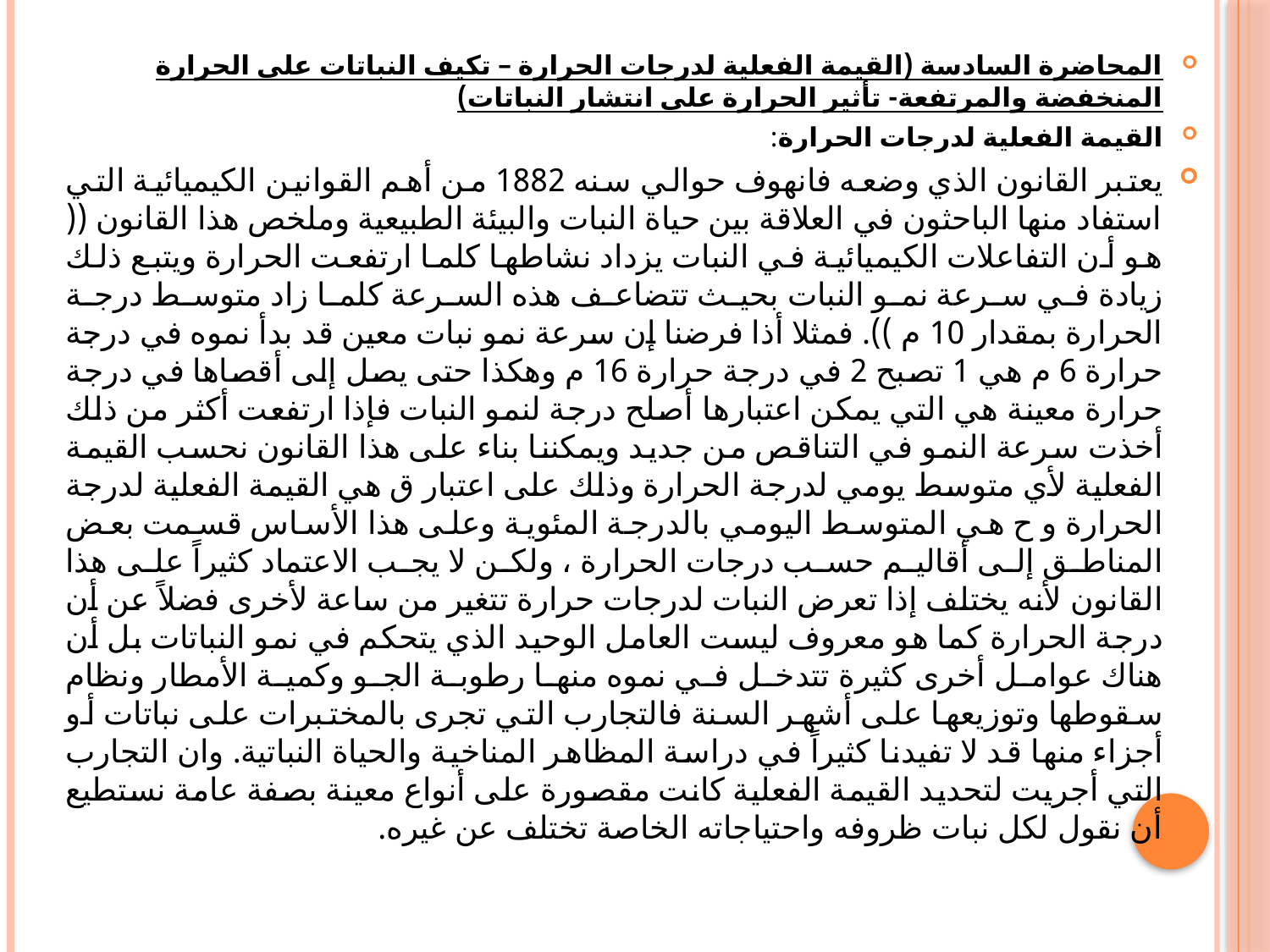

#
المحاضرة السادسة (القيمة الفعلية لدرجات الحرارة – تكيف النباتات على الحرارة المنخفضة والمرتفعة- تأثير الحرارة على انتشار النباتات)
القيمة الفعلية لدرجات الحرارة:
يعتبر القانون الذي وضعه فانهوف حوالي سنه 1882 من أهم القوانين الكيميائية التي استفاد منها الباحثون في العلاقة بين حياة النبات والبيئة الطبيعية وملخص هذا القانون (( هو أن التفاعلات الكيميائية في النبات يزداد نشاطها كلما ارتفعت الحرارة ويتبع ذلك زيادة في سرعة نمو النبات بحيث تتضاعف هذه السرعة كلما زاد متوسط درجة الحرارة بمقدار 10 م )). فمثلا أذا فرضنا إن سرعة نمو نبات معين قد بدأ نموه في درجة حرارة 6 م هي 1 تصبح 2 في درجة حرارة 16 م وهكذا حتى يصل إلى أقصاها في درجة حرارة معينة هي التي يمكن اعتبارها أصلح درجة لنمو النبات فإذا ارتفعت أكثر من ذلك أخذت سرعة النمو في التناقص من جديد ويمكننا بناء على هذا القانون نحسب القيمة الفعلية لأي متوسط يومي لدرجة الحرارة وذلك على اعتبار ق هي القيمة الفعلية لدرجة الحرارة و ح هي المتوسط اليومي بالدرجة المئوية وعلى هذا الأساس قسمت بعض المناطق إلى أقاليم حسب درجات الحرارة ، ولكن لا يجب الاعتماد كثيراً على هذا القانون لأنه يختلف إذا تعرض النبات لدرجات حرارة تتغير من ساعة لأخرى فضلاً عن أن درجة الحرارة كما هو معروف ليست العامل الوحيد الذي يتحكم في نمو النباتات بل أن هناك عوامل أخرى كثيرة تتدخل في نموه منها رطوبة الجو وكمية الأمطار ونظام سقوطها وتوزيعها على أشهر السنة فالتجارب التي تجرى بالمختبرات على نباتات أو أجزاء منها قد لا تفيدنا كثيراً في دراسة المظاهر المناخية والحياة النباتية. وان التجارب التي أجريت لتحديد القيمة الفعلية كانت مقصورة على أنواع معينة بصفة عامة نستطيع أن نقول لكل نبات ظروفه واحتياجاته الخاصة تختلف عن غيره.